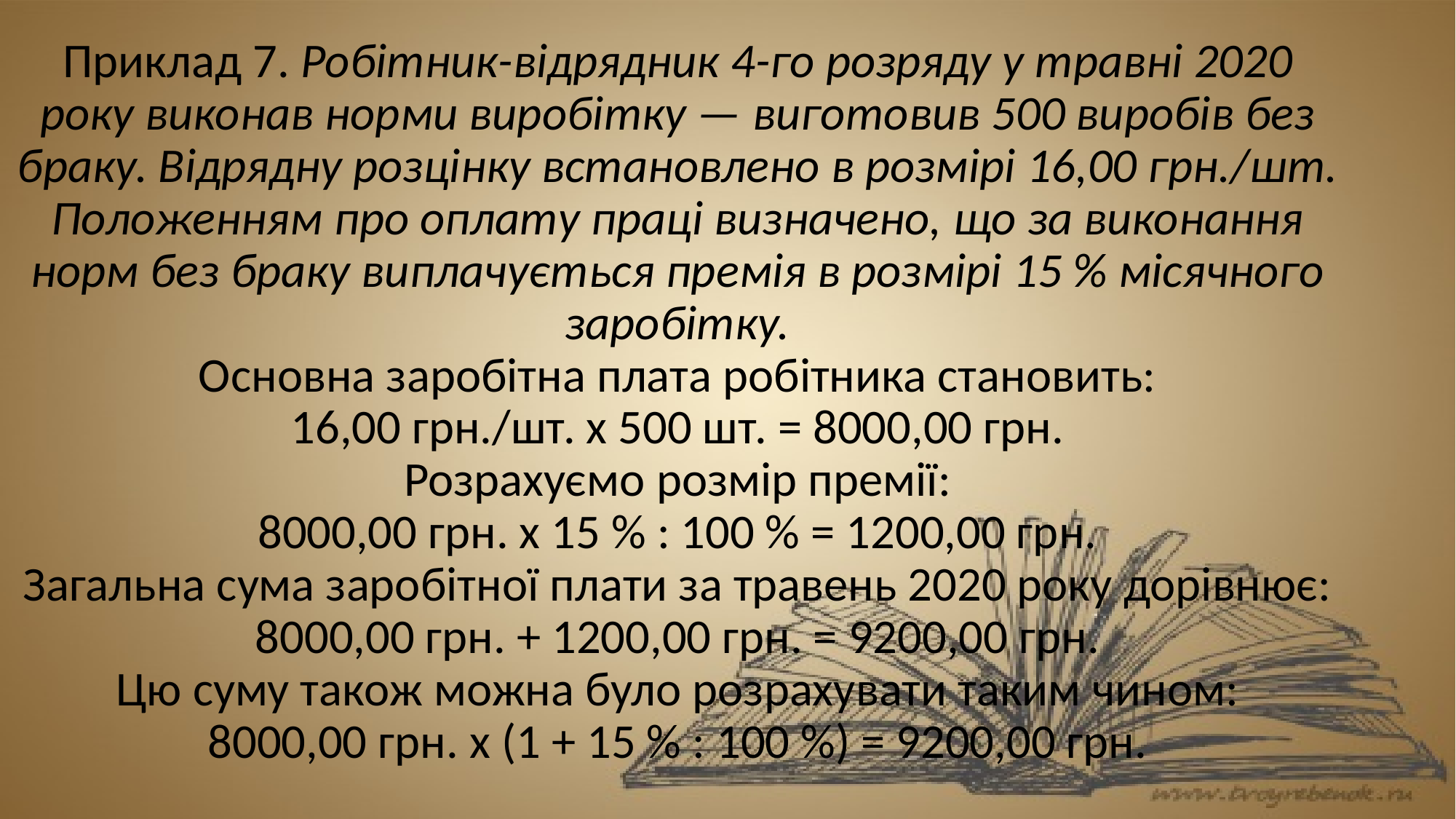

# Приклад 7. Робітник-відрядник 4-го розряду у травні 2020 року виконав норми виробітку — виготовив 500 виробів без браку. Відрядну розцінку встановлено в розмірі 16,00 грн./шт. Положенням про оплату праці визначено, що за виконання норм без браку виплачується премія в розмірі 15 % місячного заробітку. Основна заробітна плата робітника становить: 16,00 грн./шт. х 500 шт. = 8000,00 грн. Розрахуємо розмір премії: 8000,00 грн. х 15 % : 100 % = 1200,00 грн. Загальна сума заробітної плати за травень 2020 року дорівнює: 8000,00 грн. + 1200,00 грн. = 9200,00 грн. Цю суму також можна було розрахувати таким чином: 8000,00 грн. х (1 + 15 % : 100 %) = 9200,00 грн.